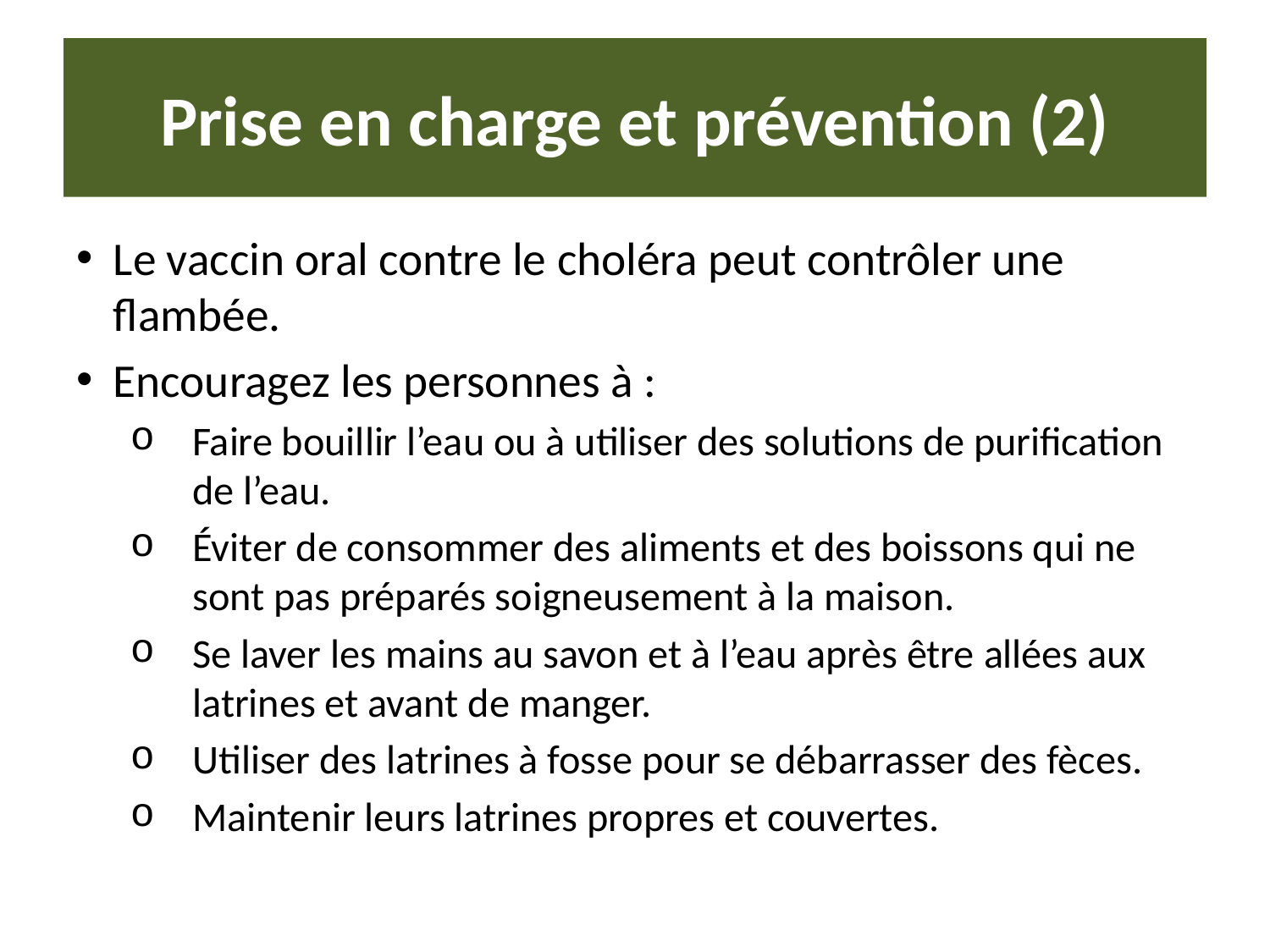

# Prise en charge et prévention (2)
Le vaccin oral contre le choléra peut contrôler une flambée.
Encouragez les personnes à :
Faire bouillir l’eau ou à utiliser des solutions de purification de l’eau.
Éviter de consommer des aliments et des boissons qui ne sont pas préparés soigneusement à la maison.
Se laver les mains au savon et à l’eau après être allées aux latrines et avant de manger.
Utiliser des latrines à fosse pour se débarrasser des fèces.
Maintenir leurs latrines propres et couvertes.